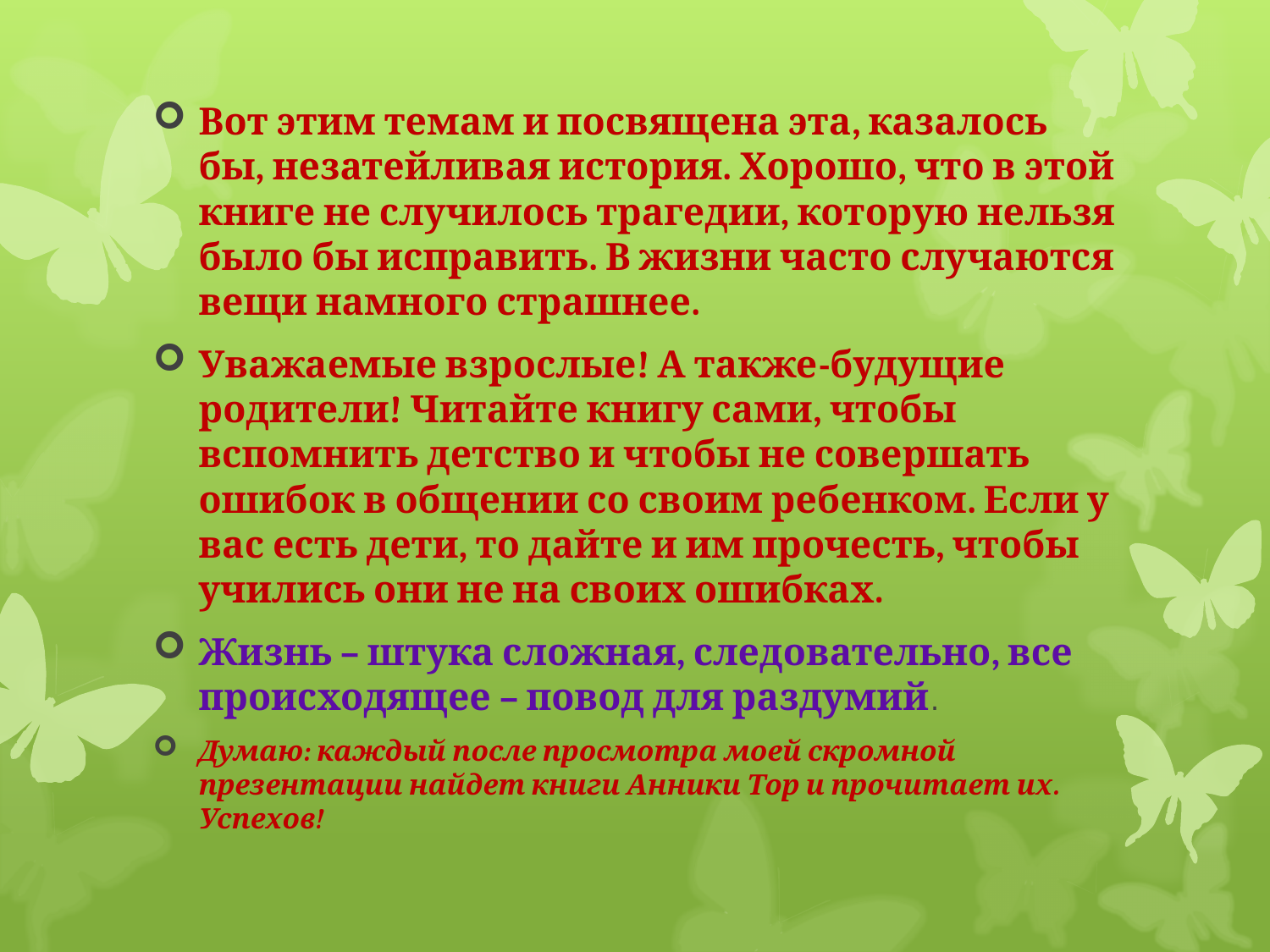

Вот этим темам и посвящена эта, казалось бы, незатейливая история. Хорошо, что в этой книге не случилось трагедии, которую нельзя было бы исправить. В жизни часто случаются вещи намного страшнее.
Уважаемые взрослые! А также-будущие родители! Читайте книгу сами, чтобы вспомнить детство и чтобы не совершать ошибок в общении со своим ребенком. Если у вас есть дети, то дайте и им прочесть, чтобы учились они не на своих ошибках.
Жизнь – штука сложная, следовательно, все происходящее – повод для раздумий.
Думаю: каждый после просмотра моей скромной презентации найдет книги Анники Тор и прочитает их. Успехов!